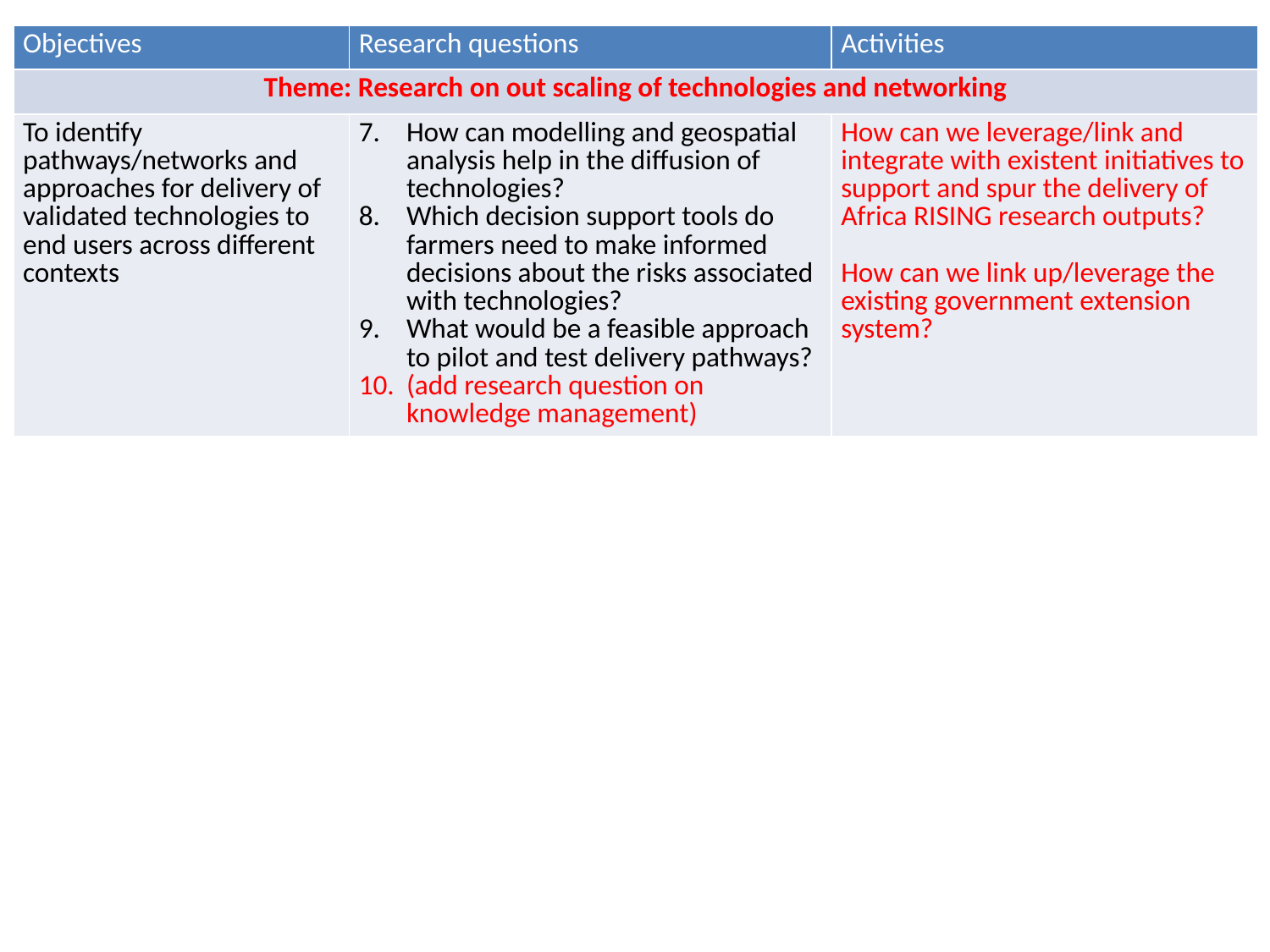

| Objectives | Research questions | Activities |
| --- | --- | --- |
| Theme: Research on out scaling of technologies and networking |  |  |
| To identify pathways/networks and approaches for delivery of validated technologies to end users across different contexts | How can modelling and geospatial analysis help in the diffusion of technologies? Which decision support tools do farmers need to make informed decisions about the risks associated with technologies? What would be a feasible approach to pilot and test delivery pathways? (add research question on knowledge management) | How can we leverage/link and integrate with existent initiatives to support and spur the delivery of Africa RISING research outputs? How can we link up/leverage the existing government extension system? |